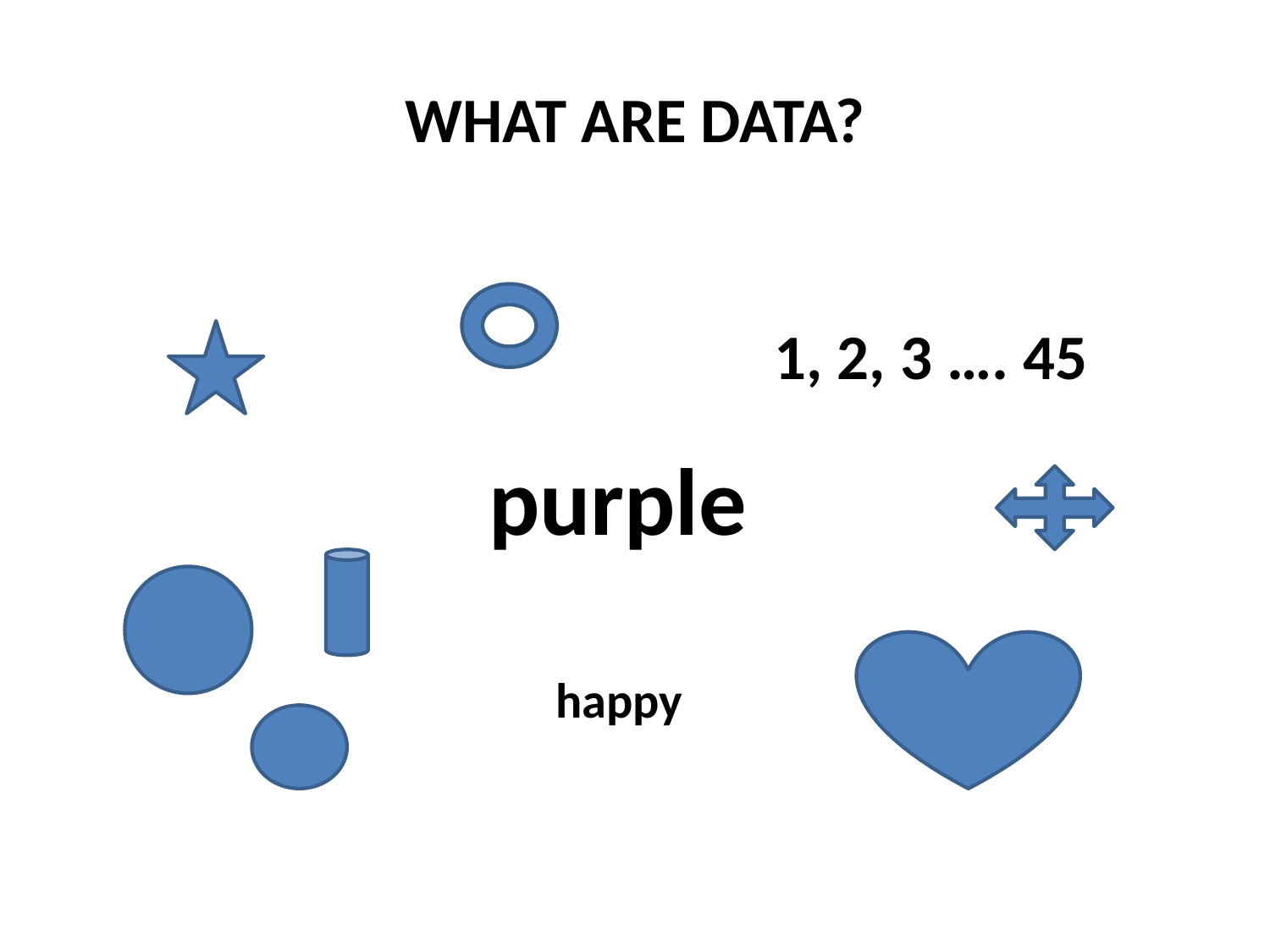

# WHAT ARE DATA?

1, 2, 3 …. 45

purple

happy